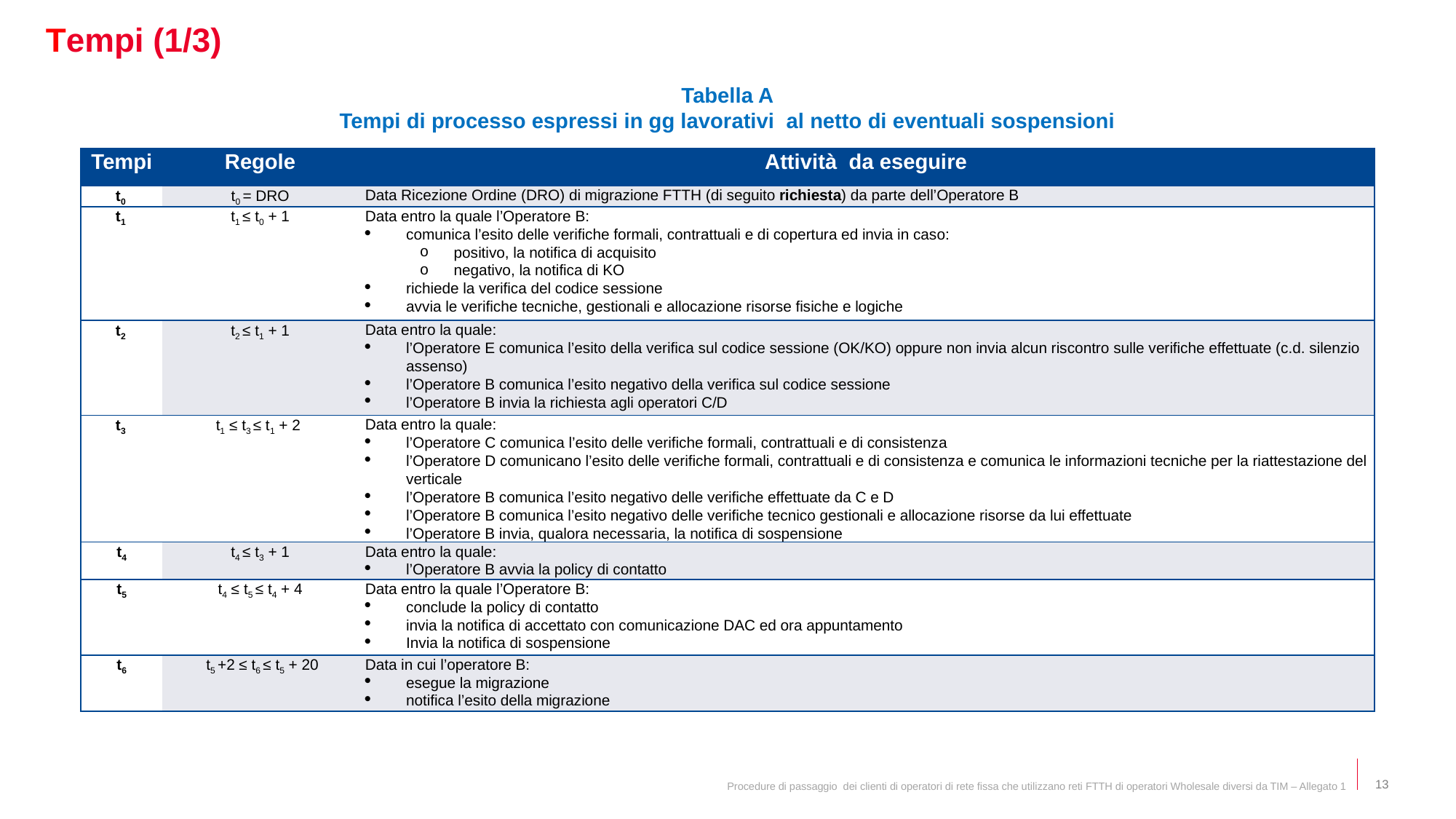

Tempi (1/3)
Tabella A
Tempi di processo espressi in gg lavorativi  al netto di eventuali sospensioni

| Tempi | Regole | Attività da eseguire |
| --- | --- | --- |
| t0 | t0 = DRO | Data Ricezione Ordine (DRO) di migrazione FTTH (di seguito richiesta) da parte dell’Operatore B |
| t1 | t1 ≤ t0 + 1 | Data entro la quale l’Operatore B: comunica l’esito delle verifiche formali, contrattuali e di copertura ed invia in caso: positivo, la notifica di acquisito negativo, la notifica di KO richiede la verifica del codice sessione avvia le verifiche tecniche, gestionali e allocazione risorse fisiche e logiche |
| t2 | t2 ≤ t1 + 1 | Data entro la quale: l’Operatore E comunica l’esito della verifica sul codice sessione (OK/KO) oppure non invia alcun riscontro sulle verifiche effettuate (c.d. silenzio assenso) l’Operatore B comunica l’esito negativo della verifica sul codice sessione l’Operatore B invia la richiesta agli operatori C/D |
| t3 | t1 ≤ t3 ≤ t1 + 2 | Data entro la quale: l’Operatore C comunica l’esito delle verifiche formali, contrattuali e di consistenza l’Operatore D comunicano l’esito delle verifiche formali, contrattuali e di consistenza e comunica le informazioni tecniche per la riattestazione del verticale l’Operatore B comunica l’esito negativo delle verifiche effettuate da C e D l’Operatore B comunica l’esito negativo delle verifiche tecnico gestionali e allocazione risorse da lui effettuate l’Operatore B invia, qualora necessaria, la notifica di sospensione |
| t4 | t4 ≤ t3 + 1 | Data entro la quale: l’Operatore B avvia la policy di contatto |
| t5 | t4 ≤ t5 ≤ t4 + 4 | Data entro la quale l’Operatore B: conclude la policy di contatto invia la notifica di accettato con comunicazione DAC ed ora appuntamento Invia la notifica di sospensione |
| t6 | t5 +2 ≤ t6 ≤ t5 + 20 | Data in cui l’operatore B: esegue la migrazione notifica l’esito della migrazione |